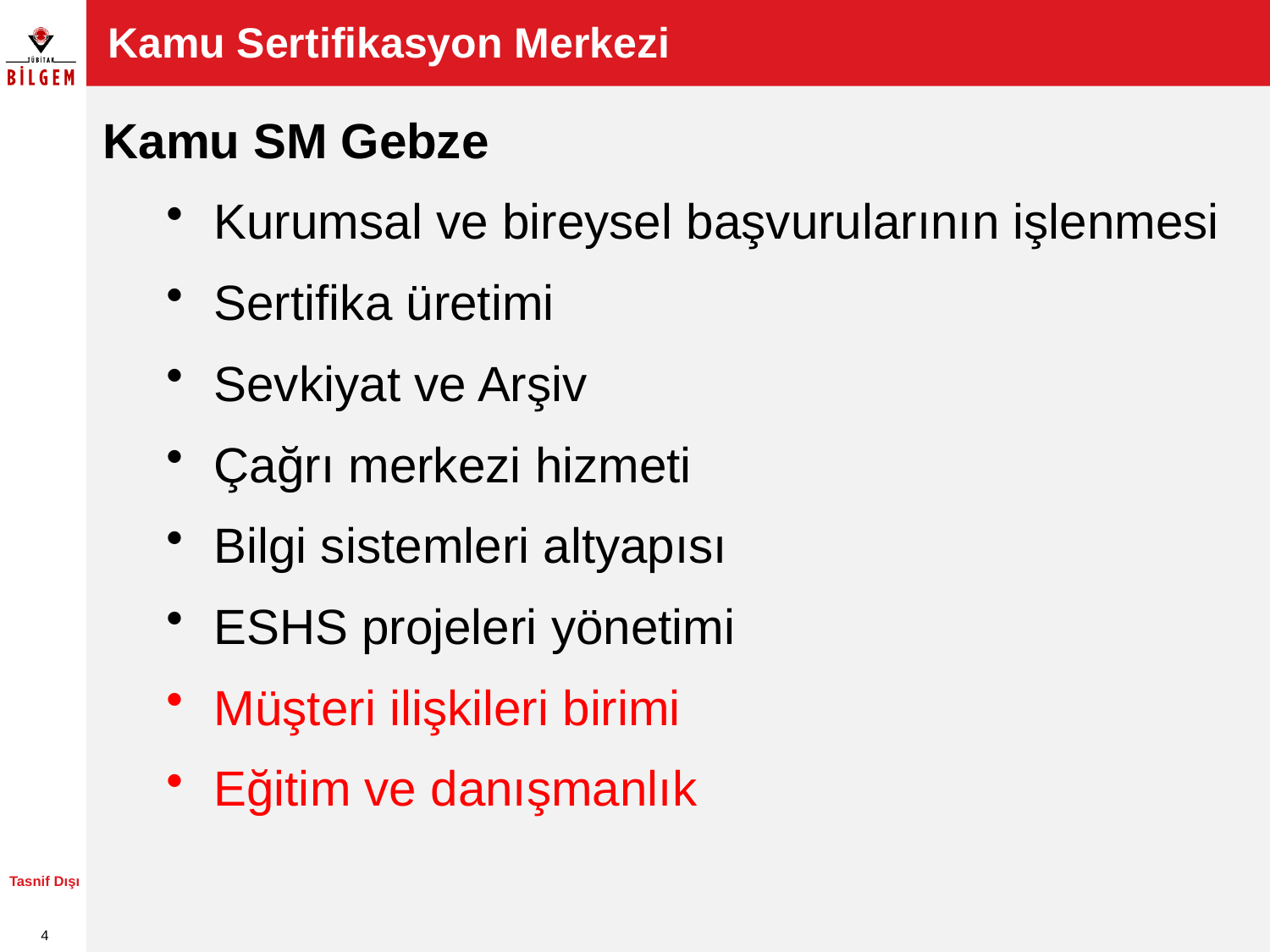

# Kamu Sertifikasyon Merkezi
Kamu SM Gebze
Kurumsal ve bireysel başvurularının işlenmesi
Sertifika üretimi
Sevkiyat ve Arşiv
Çağrı merkezi hizmeti
Bilgi sistemleri altyapısı
ESHS projeleri yönetimi
Müşteri ilişkileri birimi
Eğitim ve danışmanlık
Tasnif Dışı
4